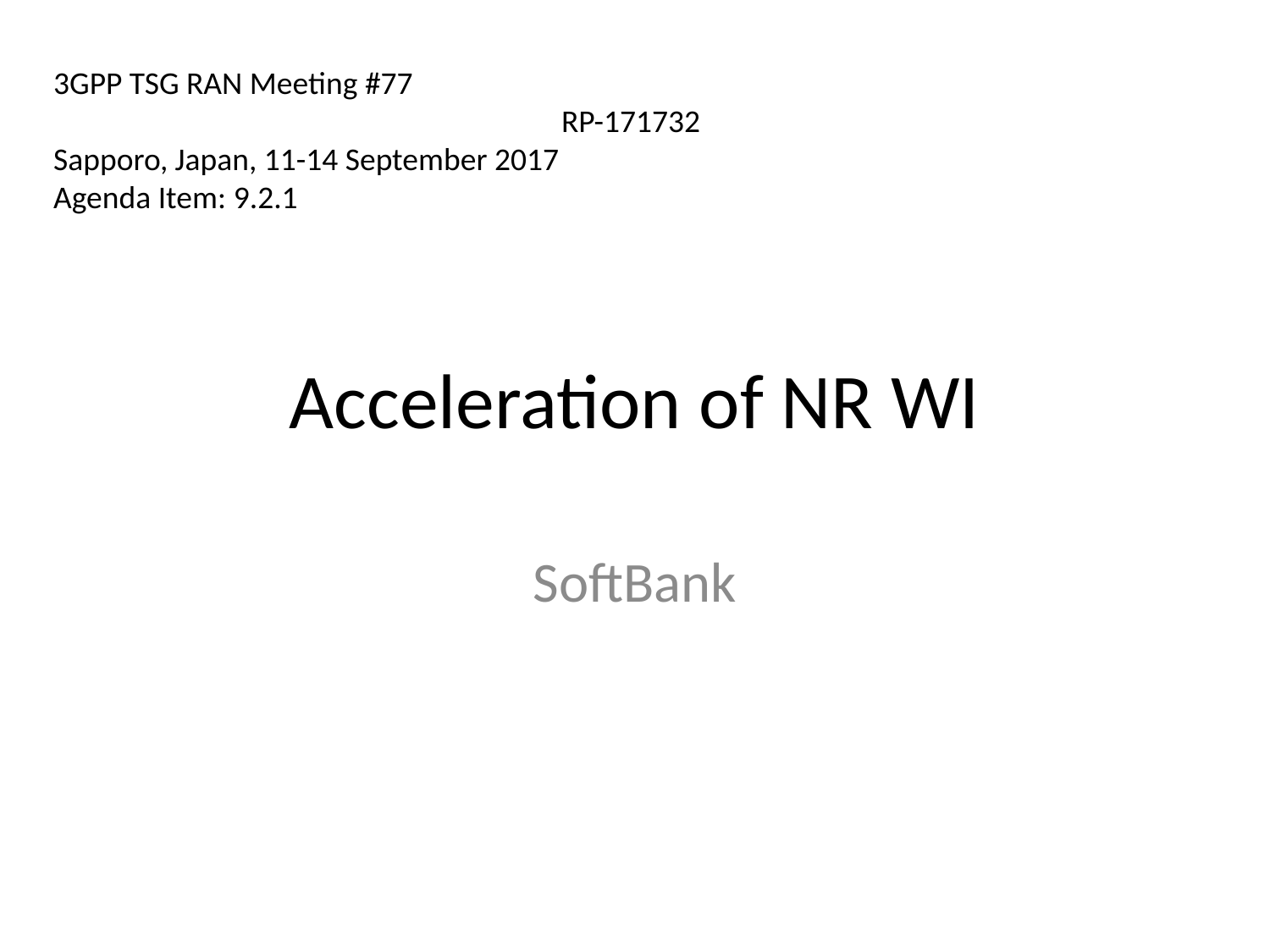

3GPP TSG RAN Meeting #77											RP-171732
Sapporo, Japan, 11-14 September 2017
Agenda Item: 9.2.1
# Acceleration of NR WI
SoftBank